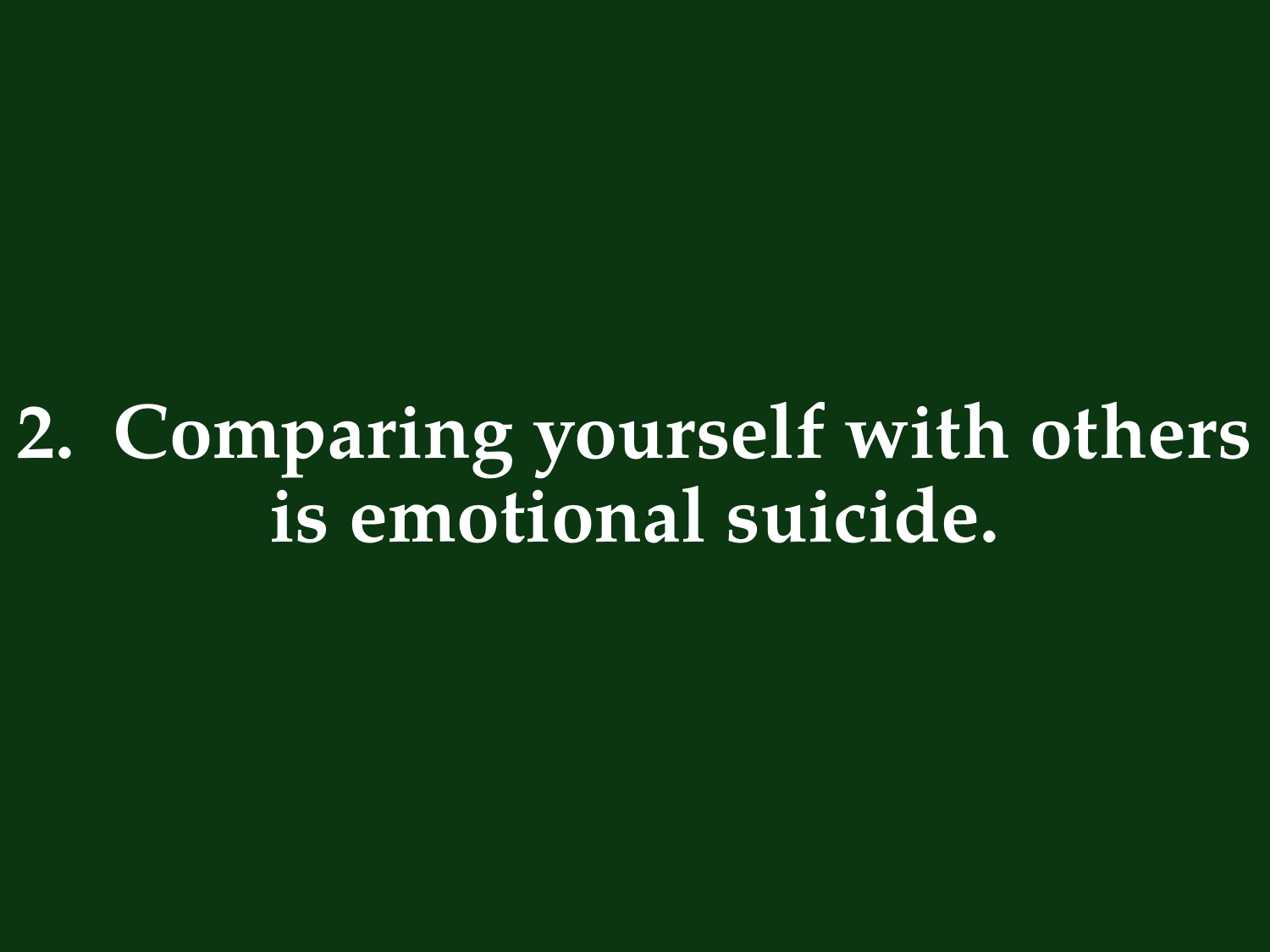

# 2.  Comparing yourself with others is emotional suicide.